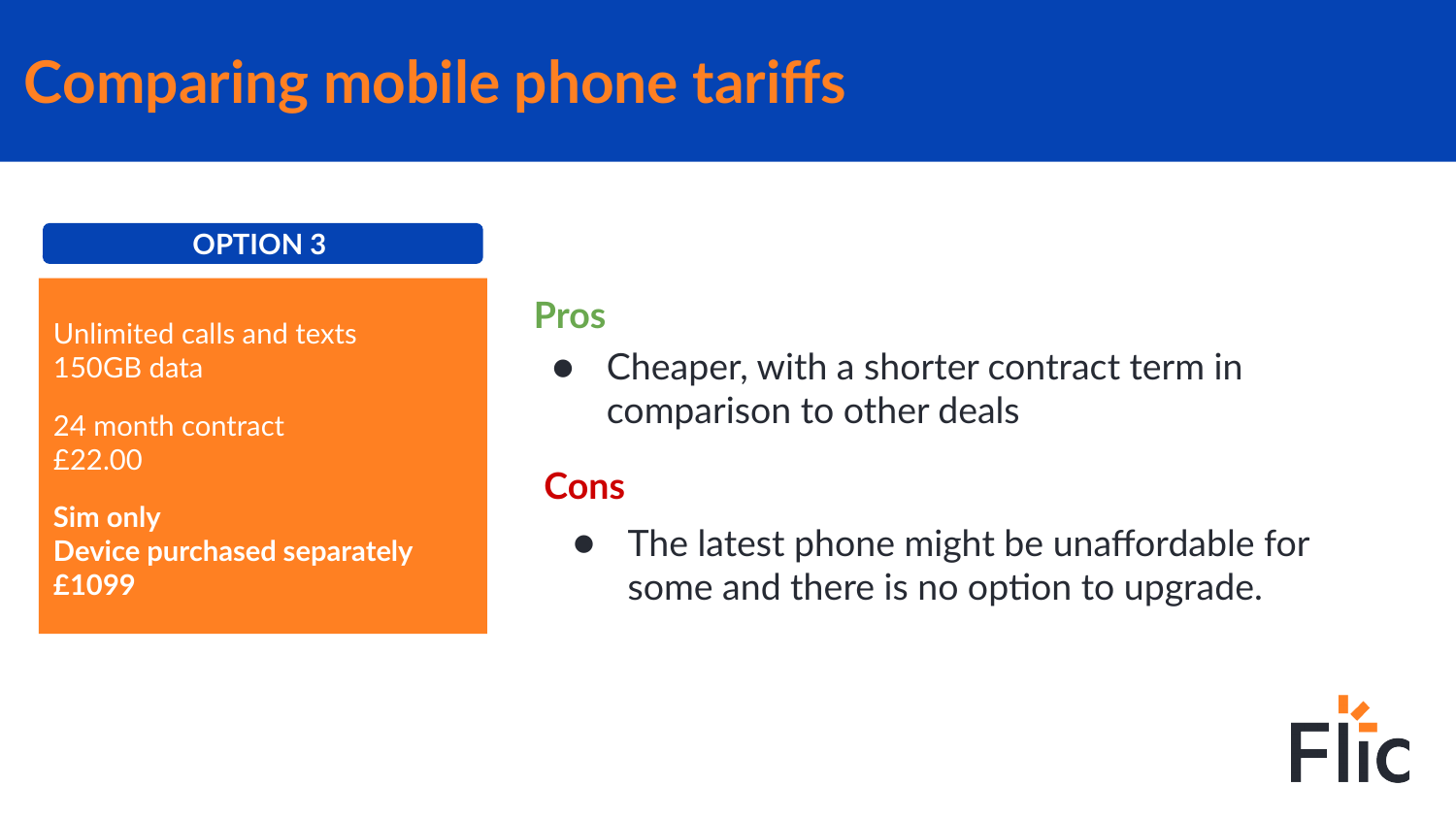

# Comparing mobile phone tariffs
OPTION 3

Unlimited calls and texts
150GB data

24 month contract
£22.00

Sim only
Device purchased separately £1099

Pros
Cheaper, with a shorter contract term in comparison to other deals

Cons
The latest phone might be unaffordable for some and there is no option to upgrade.